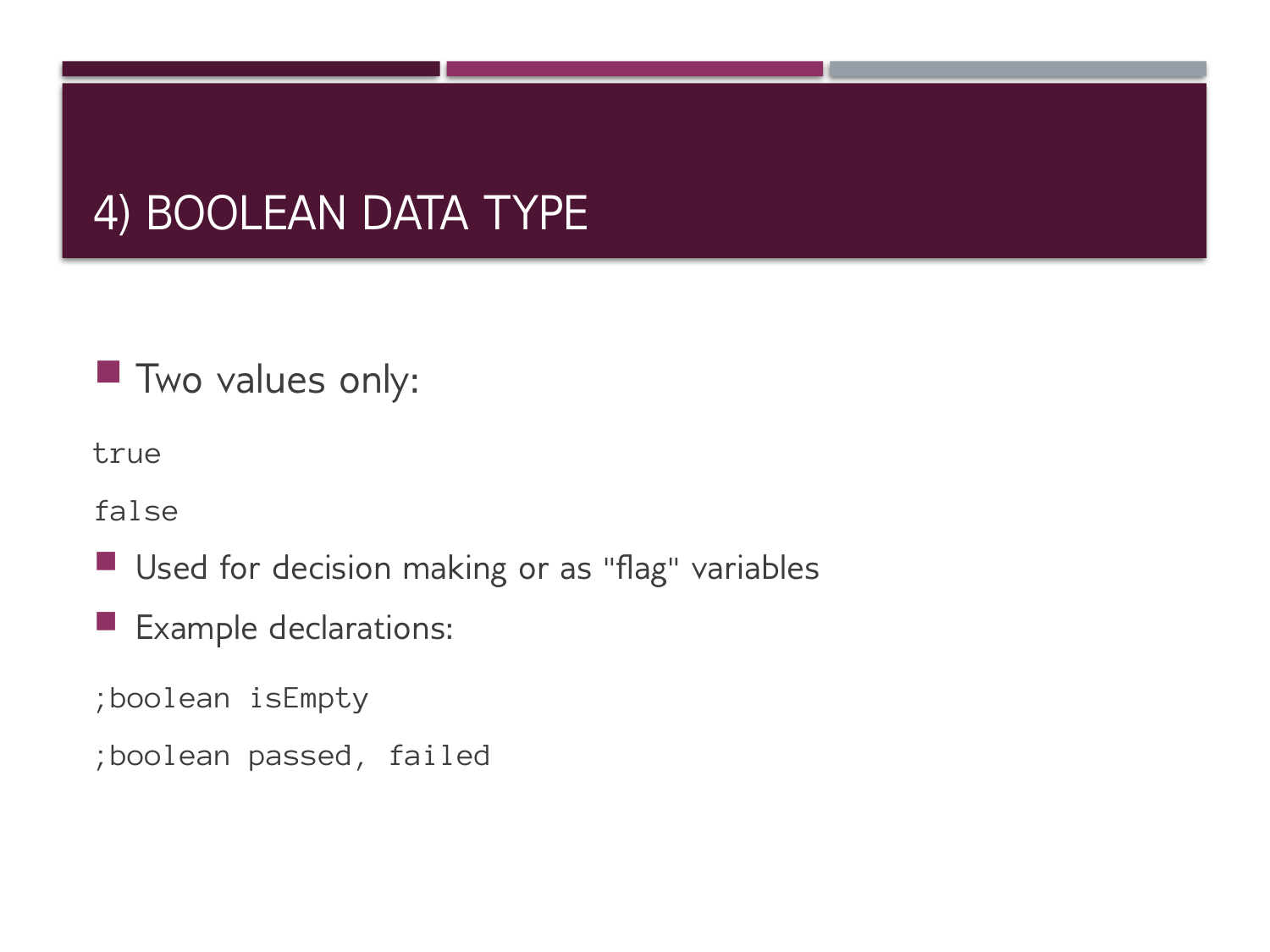

# 4) boolean Data Type
Two values only:
 true
 false
Used for decision making or as "flag" variables
Example declarations:
  boolean isEmpty;
  boolean passed, failed;